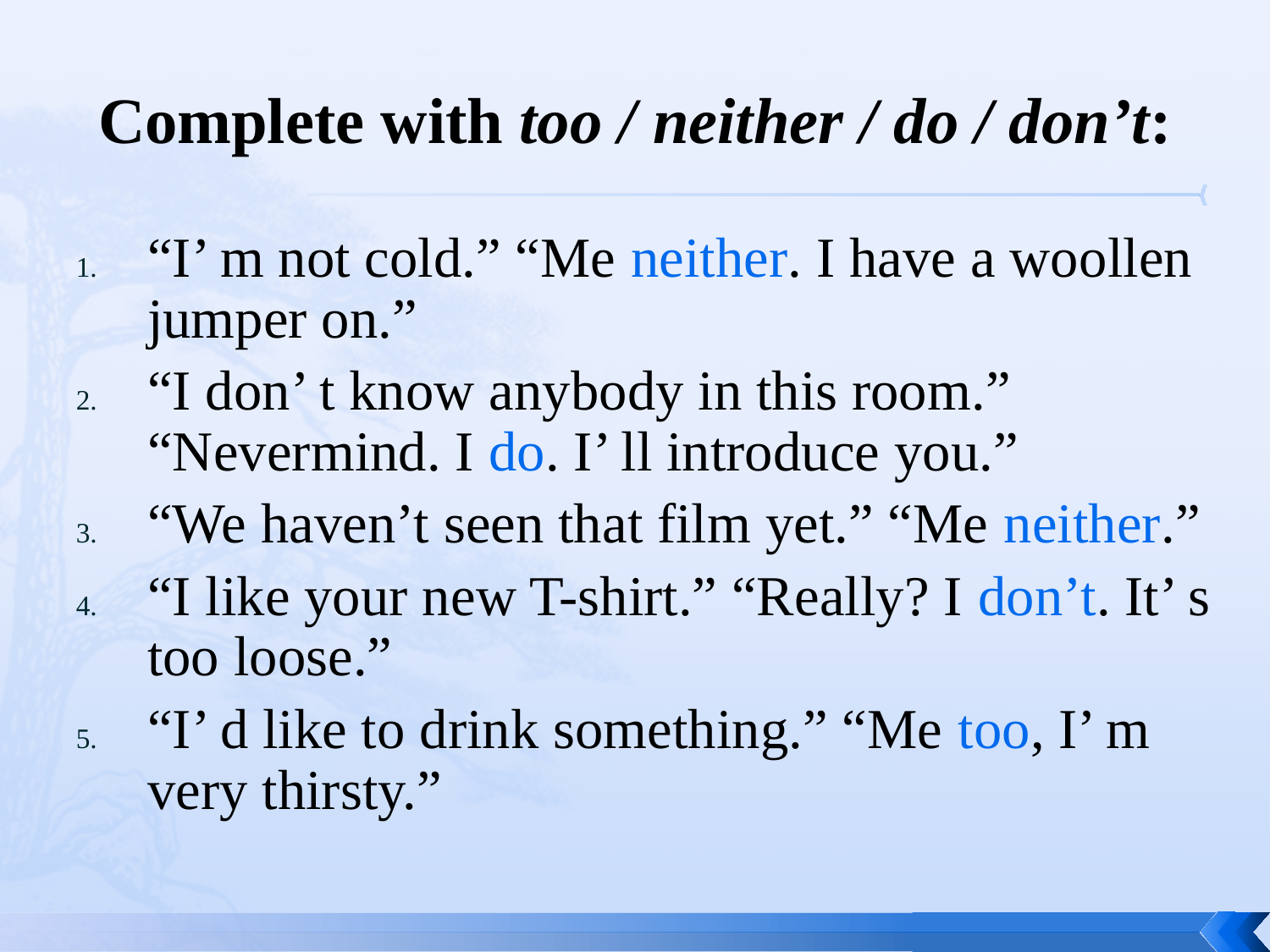

# Complete with too / neither / do / don’t:
“I’ m not cold.” “Me neither. I have a woollen jumper on.”
“I don’ t know anybody in this room.” “Nevermind. I do. I’ ll introduce you.”
“We haven’t seen that film yet.” “Me neither.”
“I like your new T-shirt.” “Really? I don’t. It’ s too loose.”
“I’ d like to drink something.” “Me too, I’ m very thirsty.”